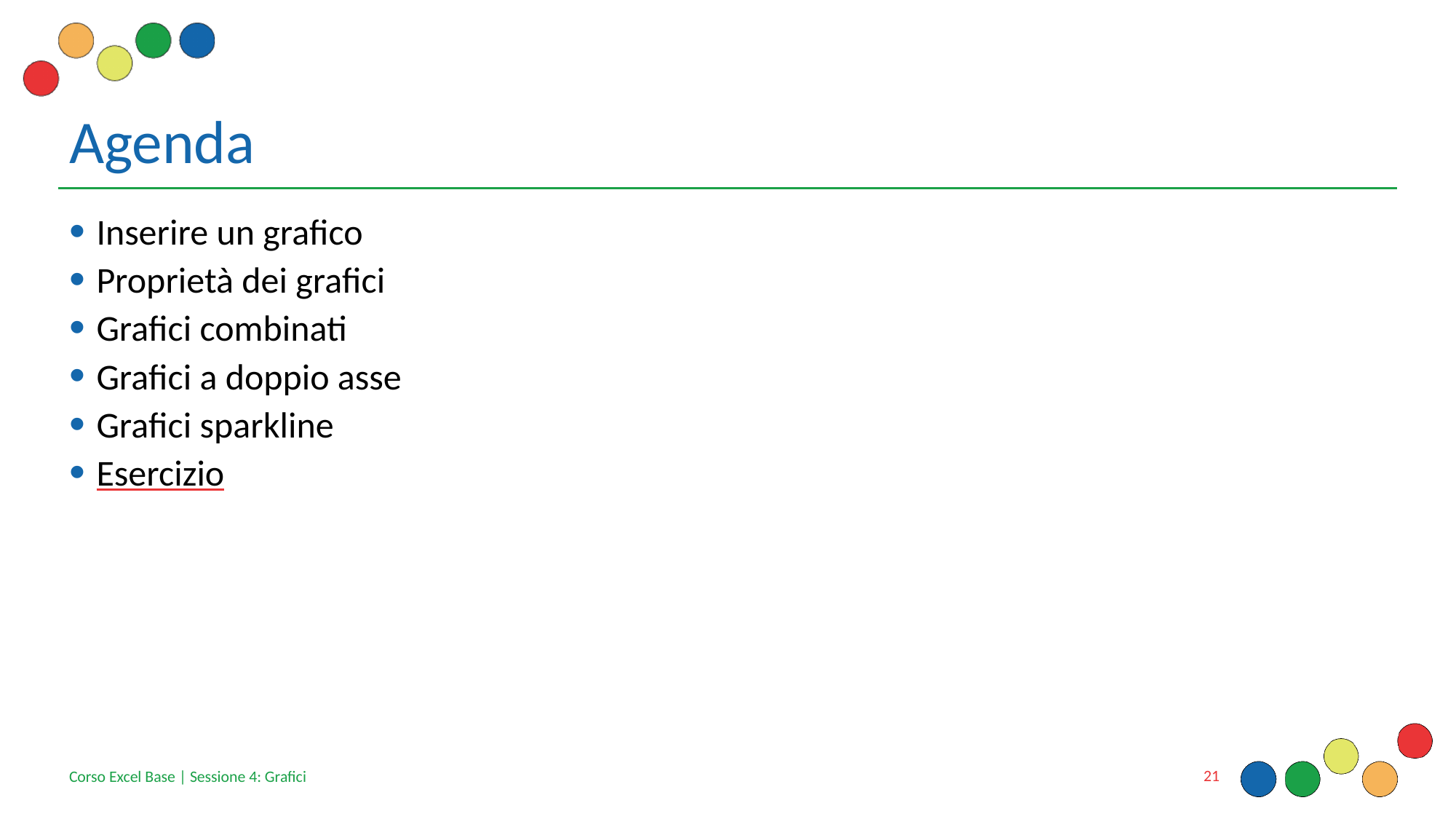

# Agenda
Inserire un grafico
Proprietà dei grafici
Grafici combinati
Grafici a doppio asse
Grafici sparkline
Esercizio
21
Corso Excel Base | Sessione 4: Grafici